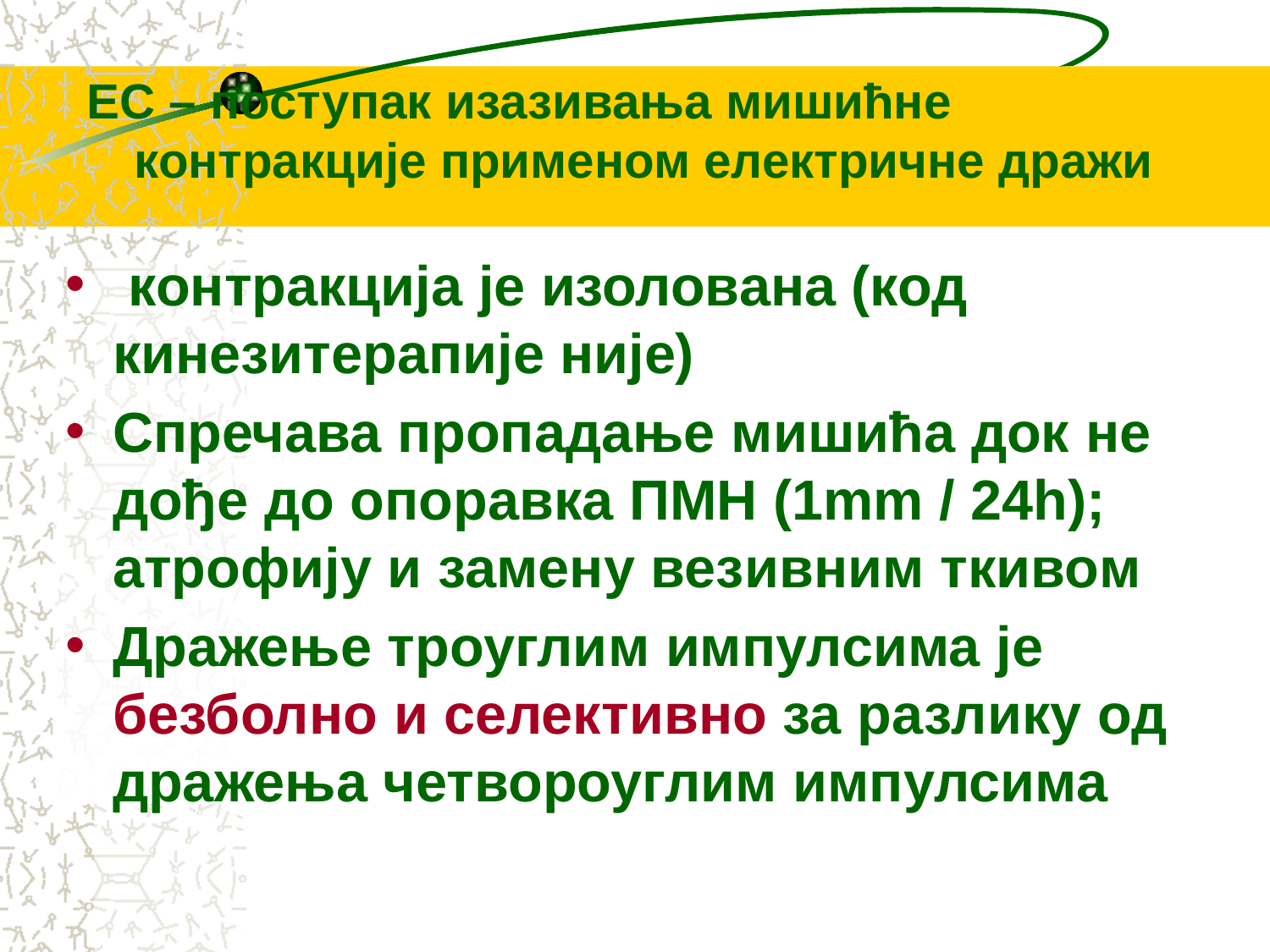

ЕС – поступак изазивања мишићне контракције применом електричне дражи
 контракција је изолована (код кинезитерапије није)
Спречава пропадање мишића док не дође до опоравка ПМН (1mm / 24h); атрофију и замену везивним ткивом
Дражење троуглим импулсима је безболно и селективно за разлику од дражења четвороуглим импулсима